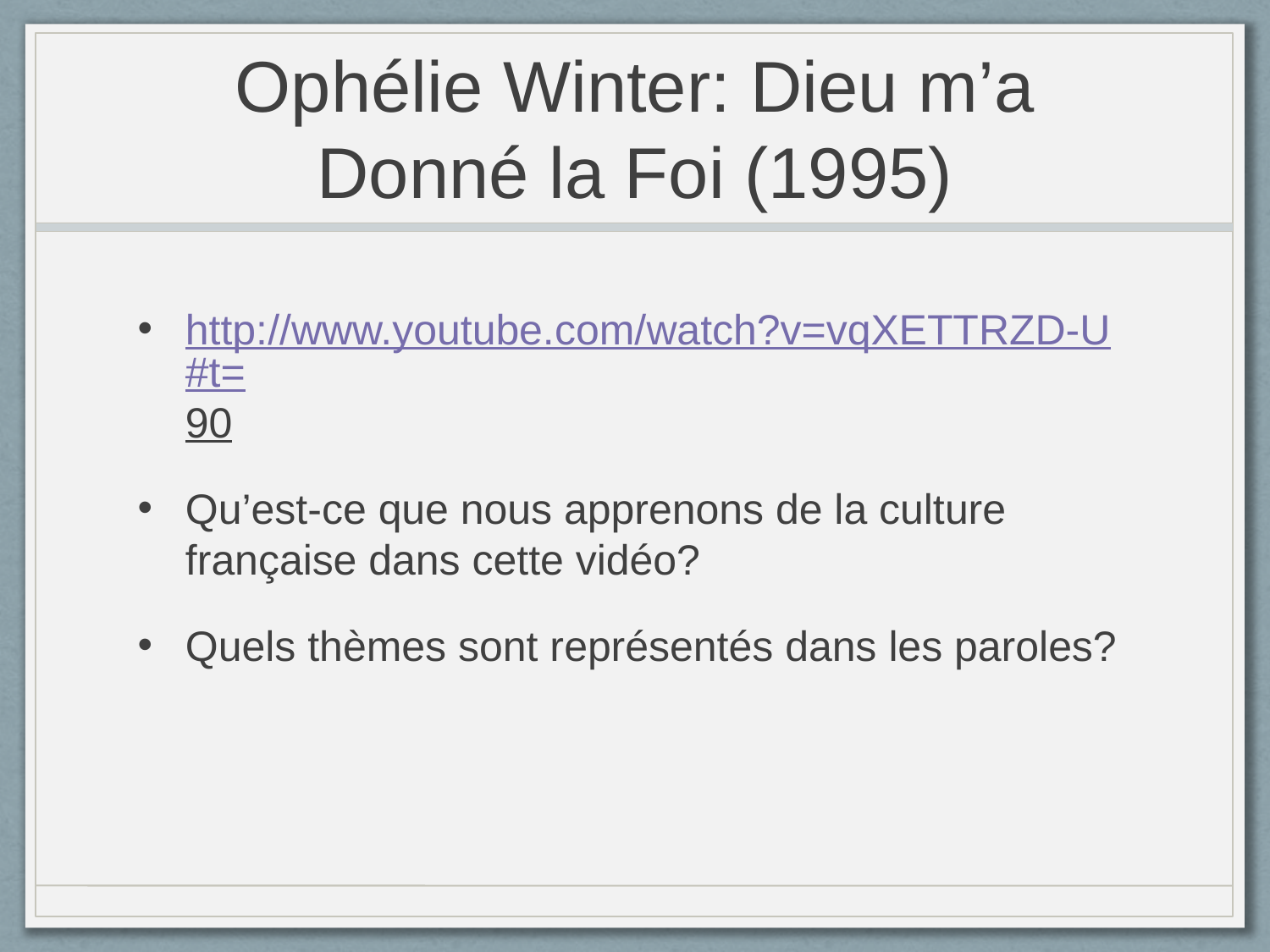

# Ophélie Winter: Dieu m’a Donné la Foi (1995)
http://www.youtube.com/watch?v=vqXETTRZD-U#t=90
Qu’est-ce que nous apprenons de la culture française dans cette vidéo?
Quels thèmes sont représentés dans les paroles?